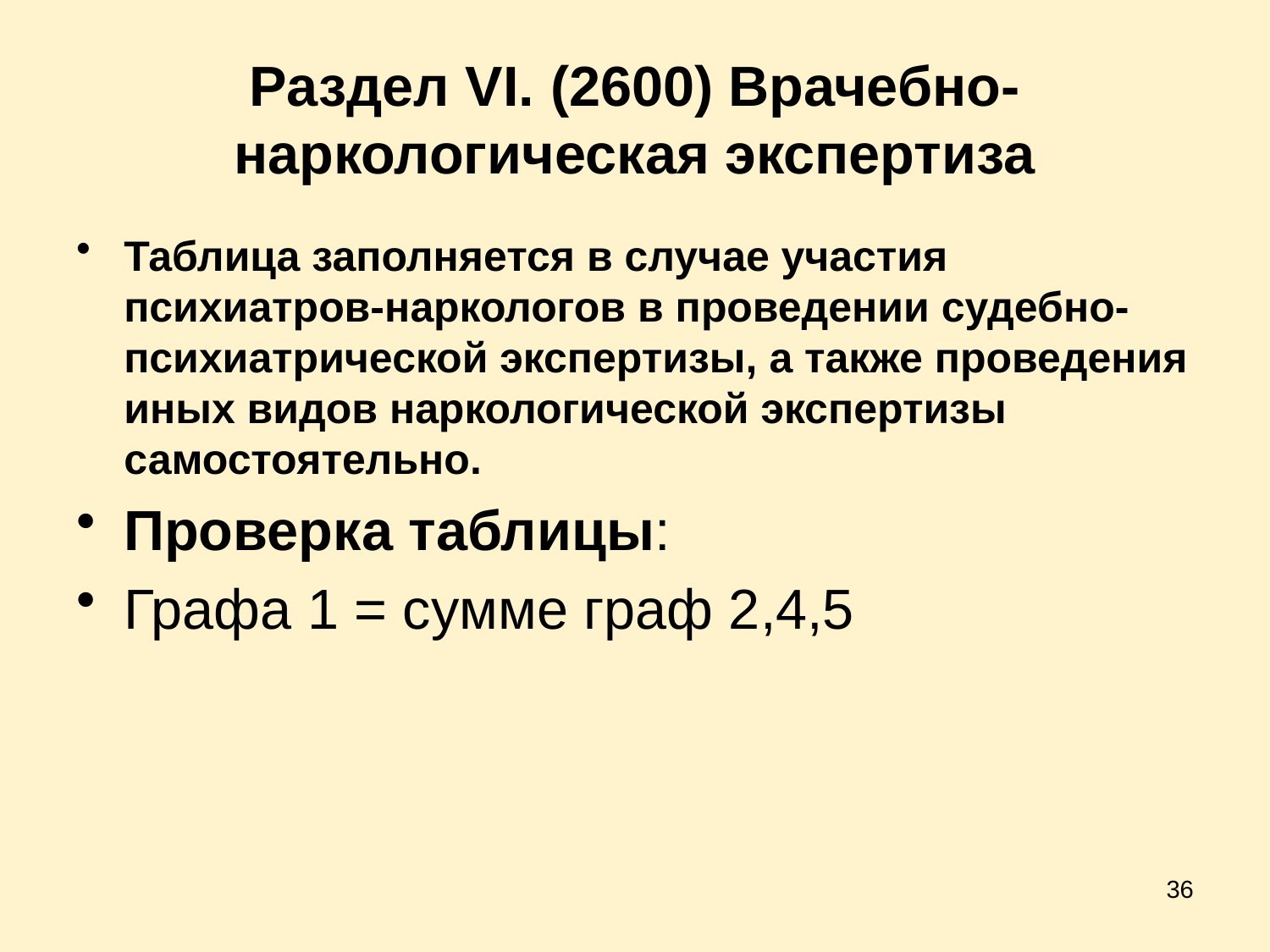

# Раздел VI. (2600) Врачебно-наркологическая экспертиза
Таблица заполняется в случае участия психиатров-наркологов в проведении судебно-психиатрической экспертизы, а также проведения иных видов наркологической экспертизы самостоятельно.
Проверка таблицы:
Графа 1 = сумме граф 2,4,5
36